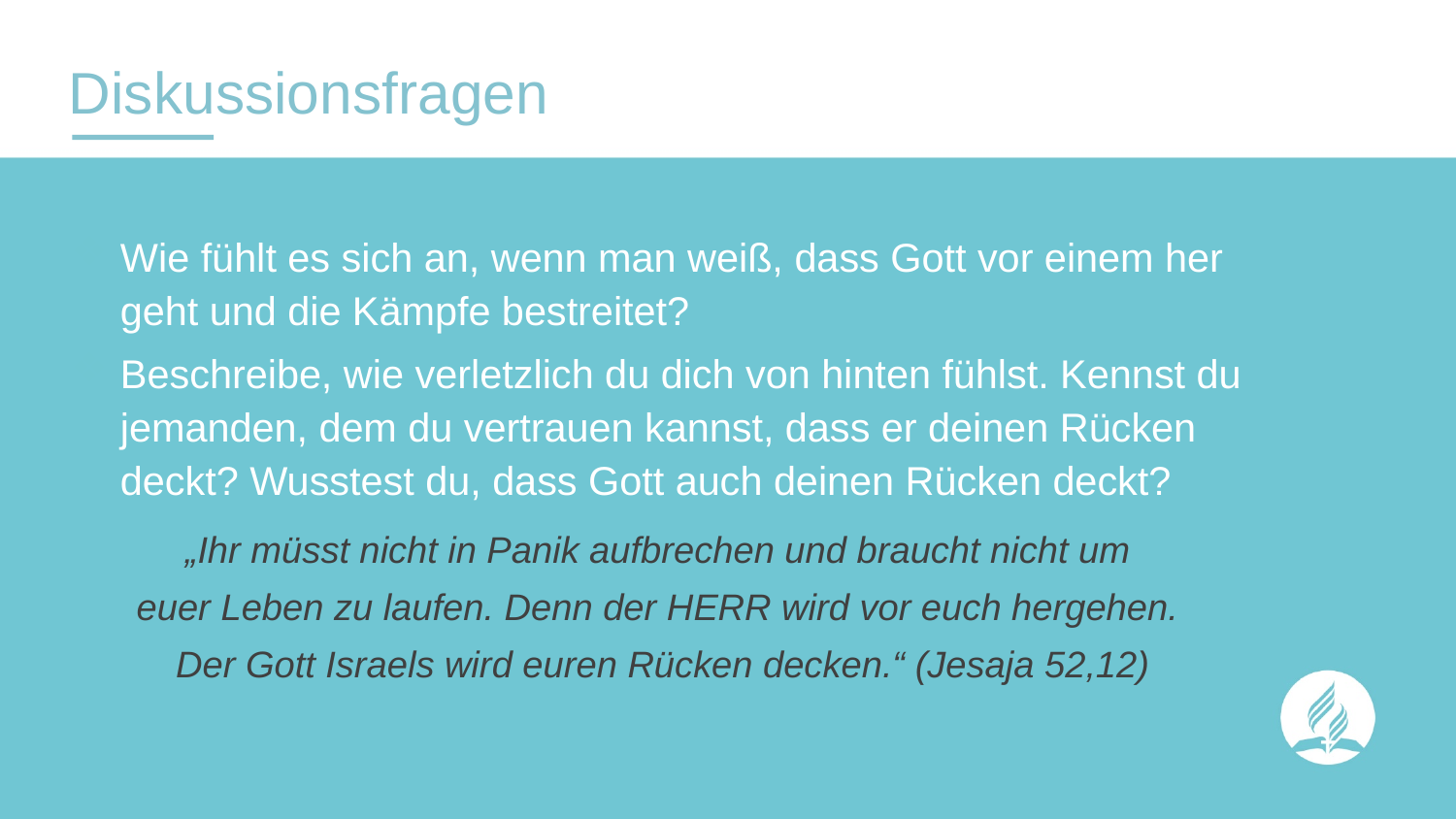

# Diskussionsfragen
Wie fühlt es sich an, wenn man weiß, dass Gott vor einem her geht und die Kämpfe bestreitet?
Beschreibe, wie verletzlich du dich von hinten fühlst. Kennst du jemanden, dem du vertrauen kannst, dass er deinen Rücken deckt? Wusstest du, dass Gott auch deinen Rücken deckt?
„Ihr müsst nicht in Panik aufbrechen und braucht nicht um
euer Leben zu laufen. Denn der HERR wird vor euch hergehen.
Der Gott Israels wird euren Rücken decken.“ (Jesaja 52,12)